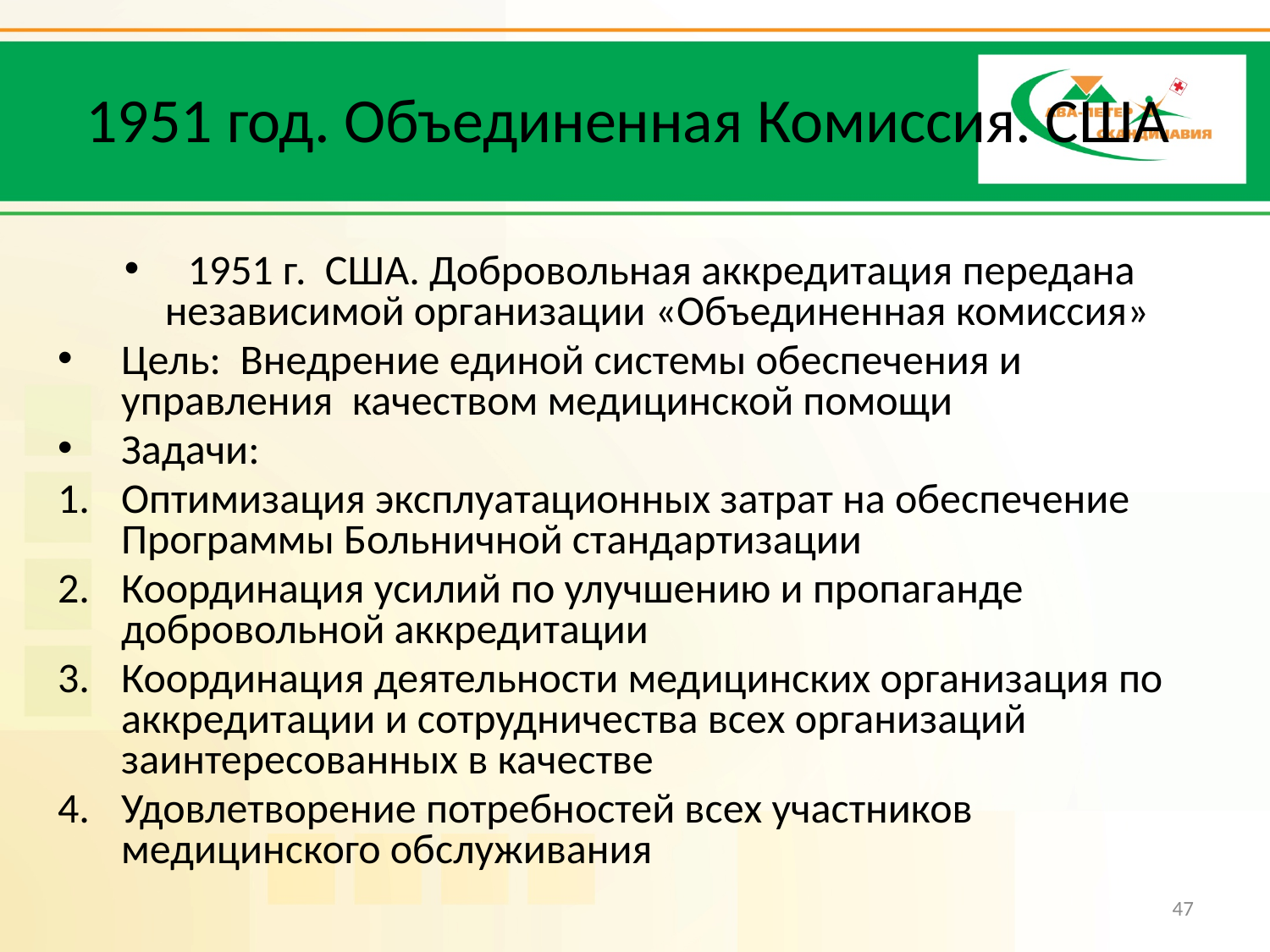

# 1951 год. Объединенная Комиссия. США
1951 г.  США. Добровольная аккредитация передана независимой организации «Объединенная комиссия»
Цель:  Внедрение единой системы обеспечения и управления  качеством медицинской помощи
Задачи:
Оптимизация эксплуатационных затрат на обеспечение Программы Больничной стандартизации
Координация усилий по улучшению и пропаганде добровольной аккредитации
Координация деятельности медицинских организация по аккредитации и сотрудничества всех организаций заинтересованных в качестве
Удовлетворение потребностей всех участников медицинского обслуживания
47